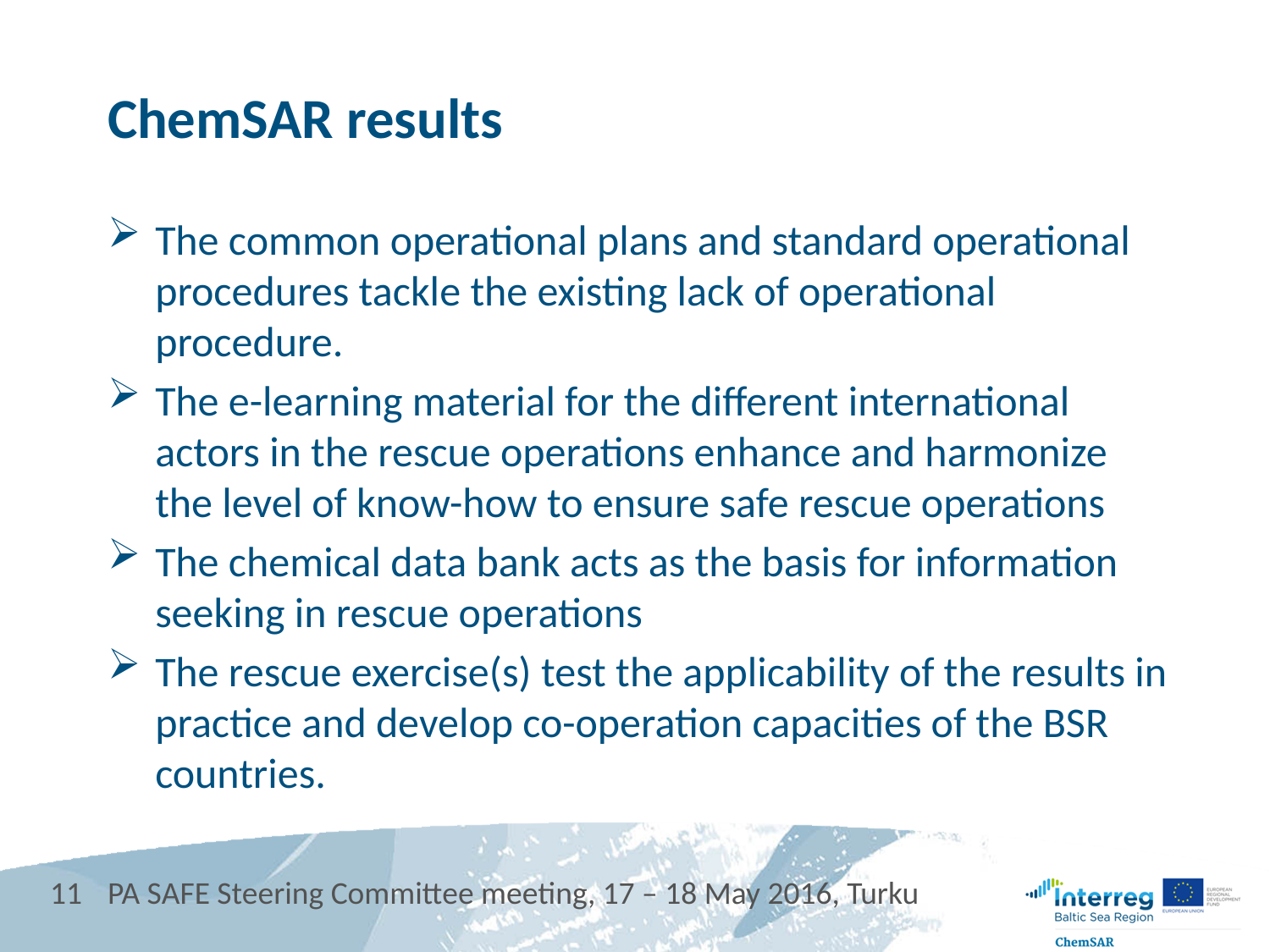

# ChemSAR results
The common operational plans and standard operational procedures tackle the existing lack of operational procedure.
The e-learning material for the different international actors in the rescue operations enhance and harmonize the level of know-how to ensure safe rescue operations
The chemical data bank acts as the basis for information seeking in rescue operations
The rescue exercise(s) test the applicability of the results in practice and develop co-operation capacities of the BSR countries.

11
PA SAFE Steering Committee meeting, 17 – 18 May 2016, Turku